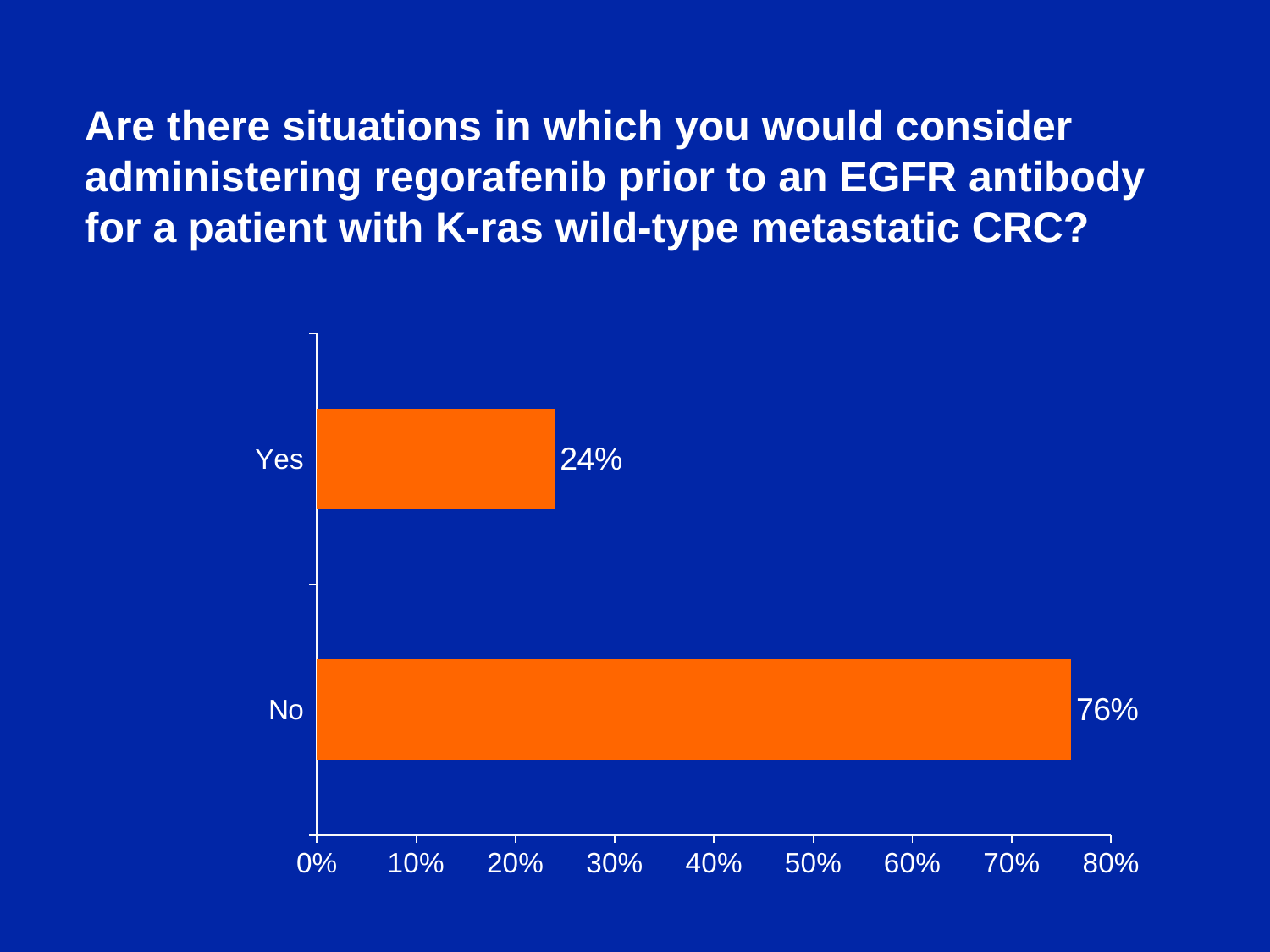

Are there situations in which you would consider administering regorafenib prior to an EGFR antibody for a patient with K-ras wild-type metastatic CRC?

### Chart

| Category | Series 1 |
|---|---|
| No | 0.76 |
| Yes | 0.24 |